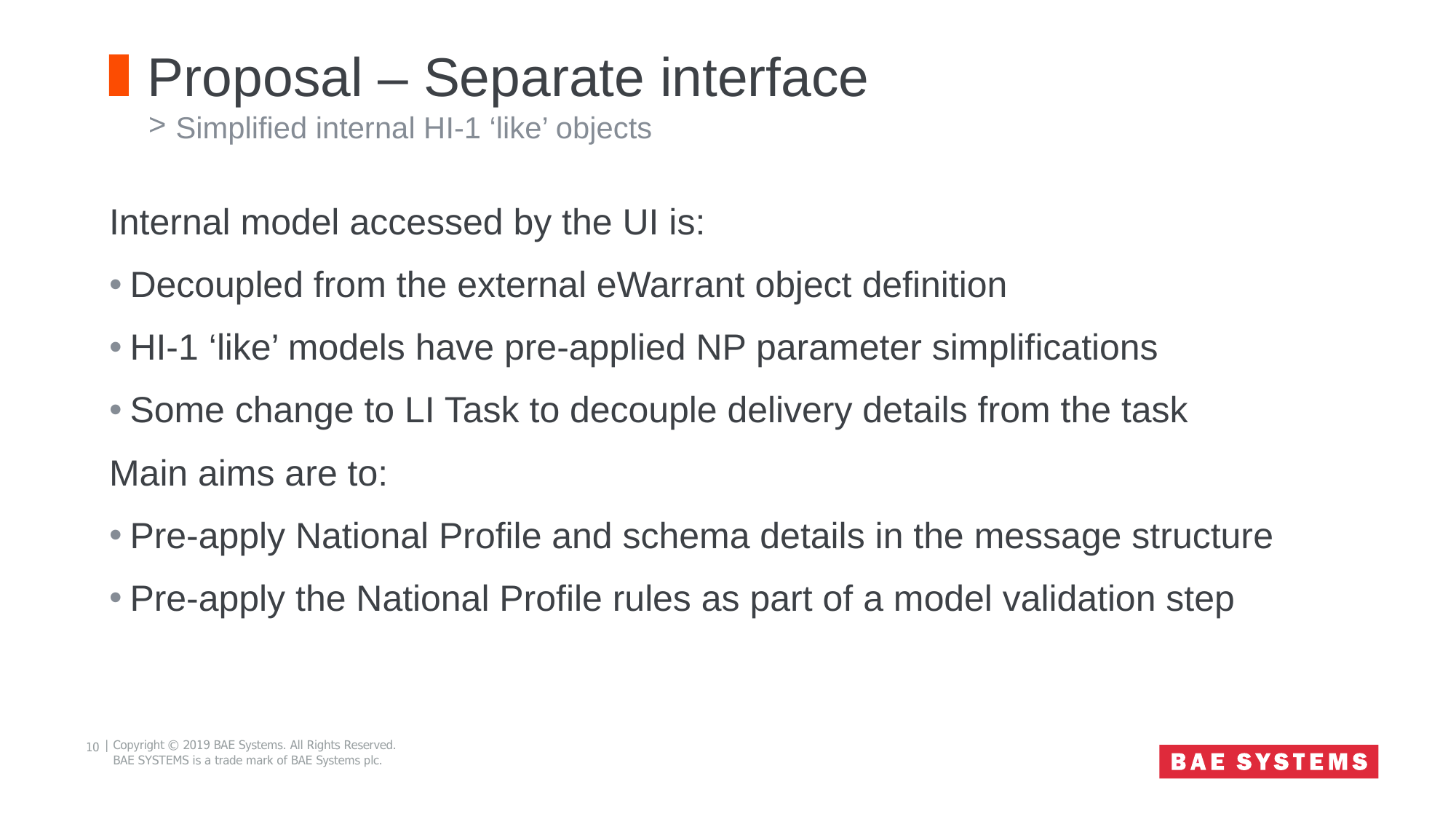

# Proposal – Separate interface
Simplified internal HI-1 ‘like’ objects

Internal model accessed by the UI is:
Decoupled from the external eWarrant object definition
HI-1 ‘like’ models have pre-applied NP parameter simplifications
Some change to LI Task to decouple delivery details from the task
Main aims are to:
Pre-apply National Profile and schema details in the message structure
Pre-apply the National Profile rules as part of a model validation step